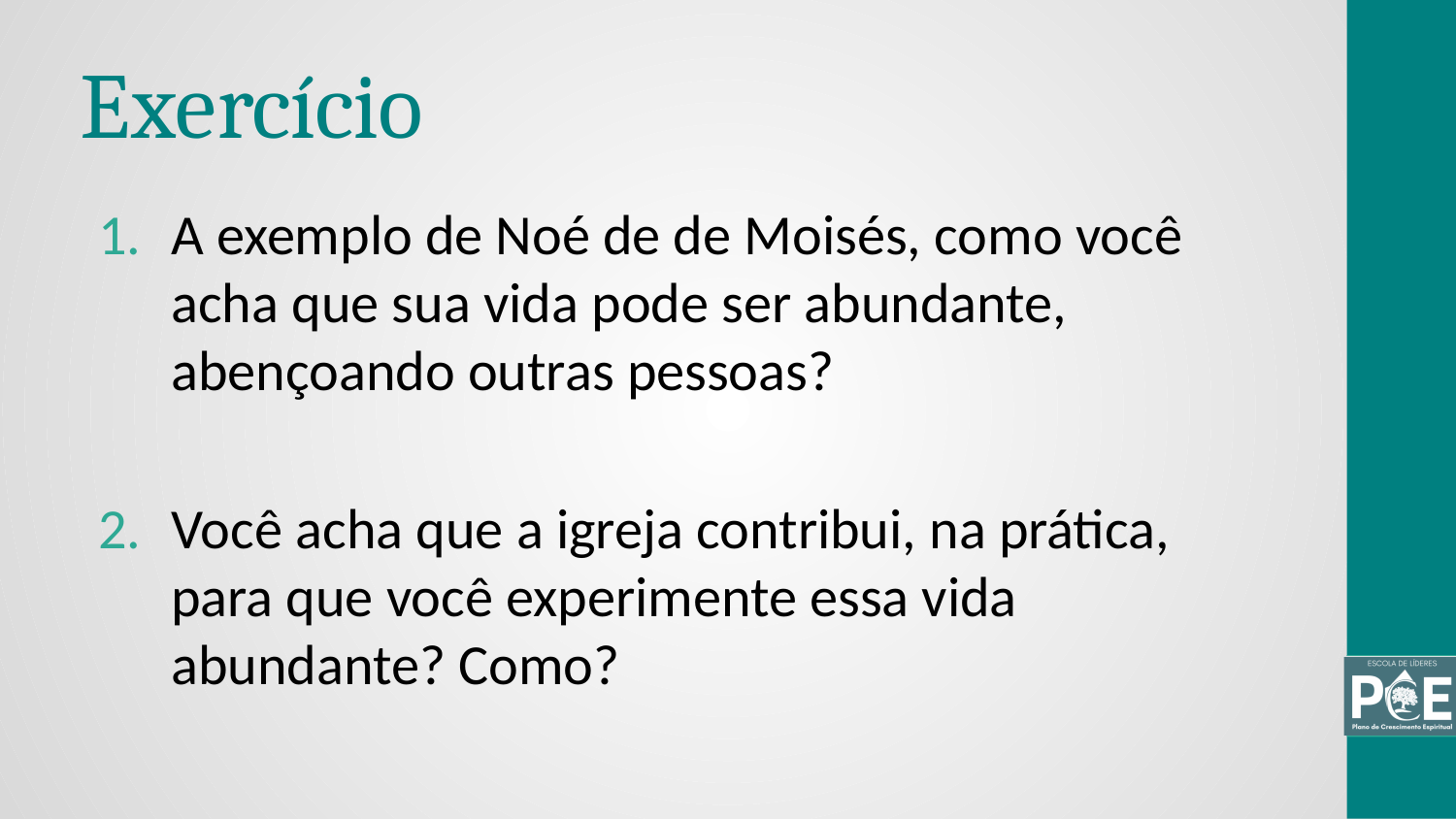

# Exercício
A exemplo de Noé de de Moisés, como você acha que sua vida pode ser abundante, abençoando outras pessoas?

Você acha que a igreja contribui, na prática, para que você experimente essa vida abundante? Como?